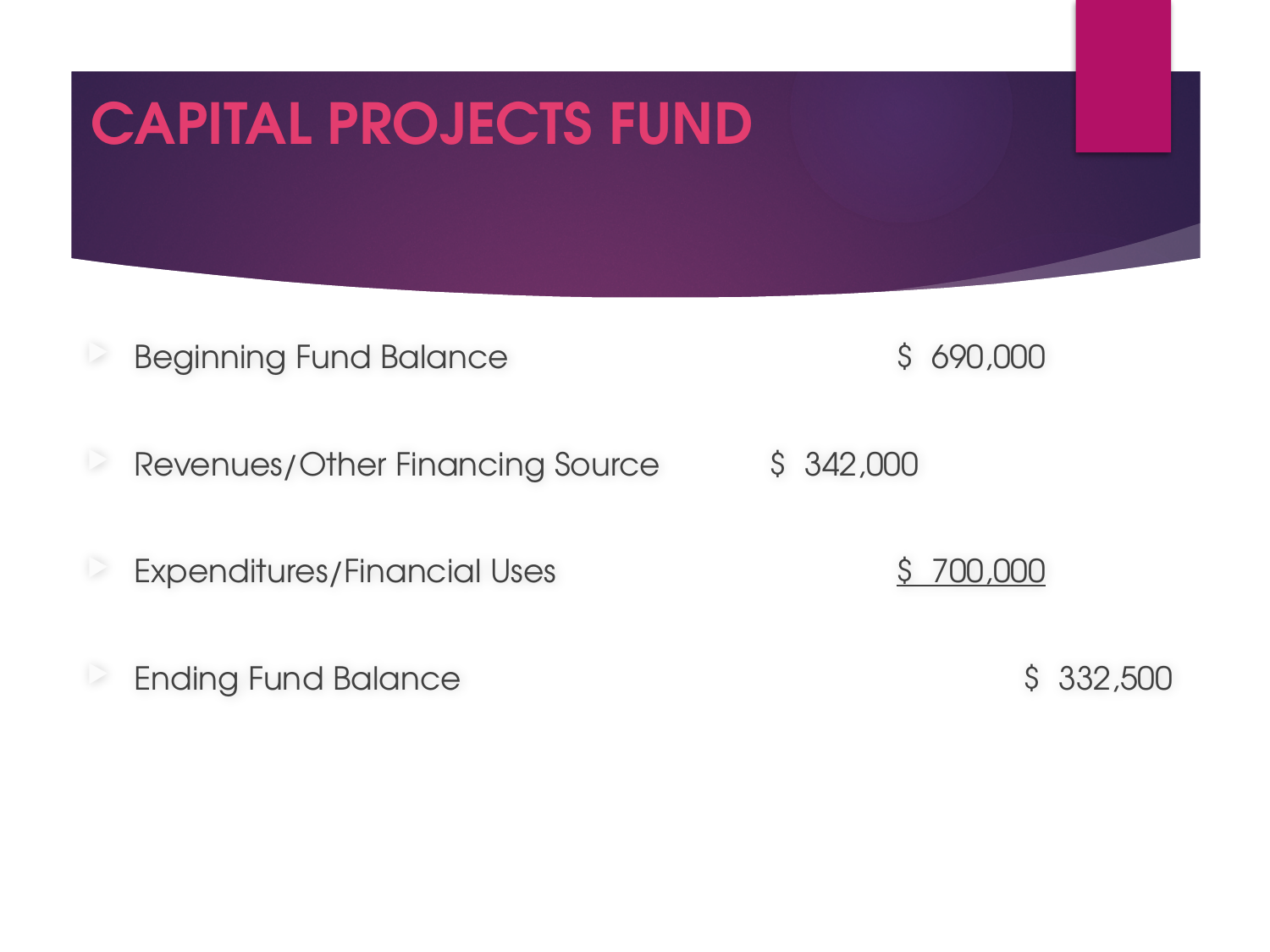

# CAPITAL PROJECTS FUND

Beginning Fund Balance				$  690,000

Revenues/Other Financing Source	$  342,000

Expenditures/Financial Uses			$  700,000

Ending Fund Balance					$  332,500